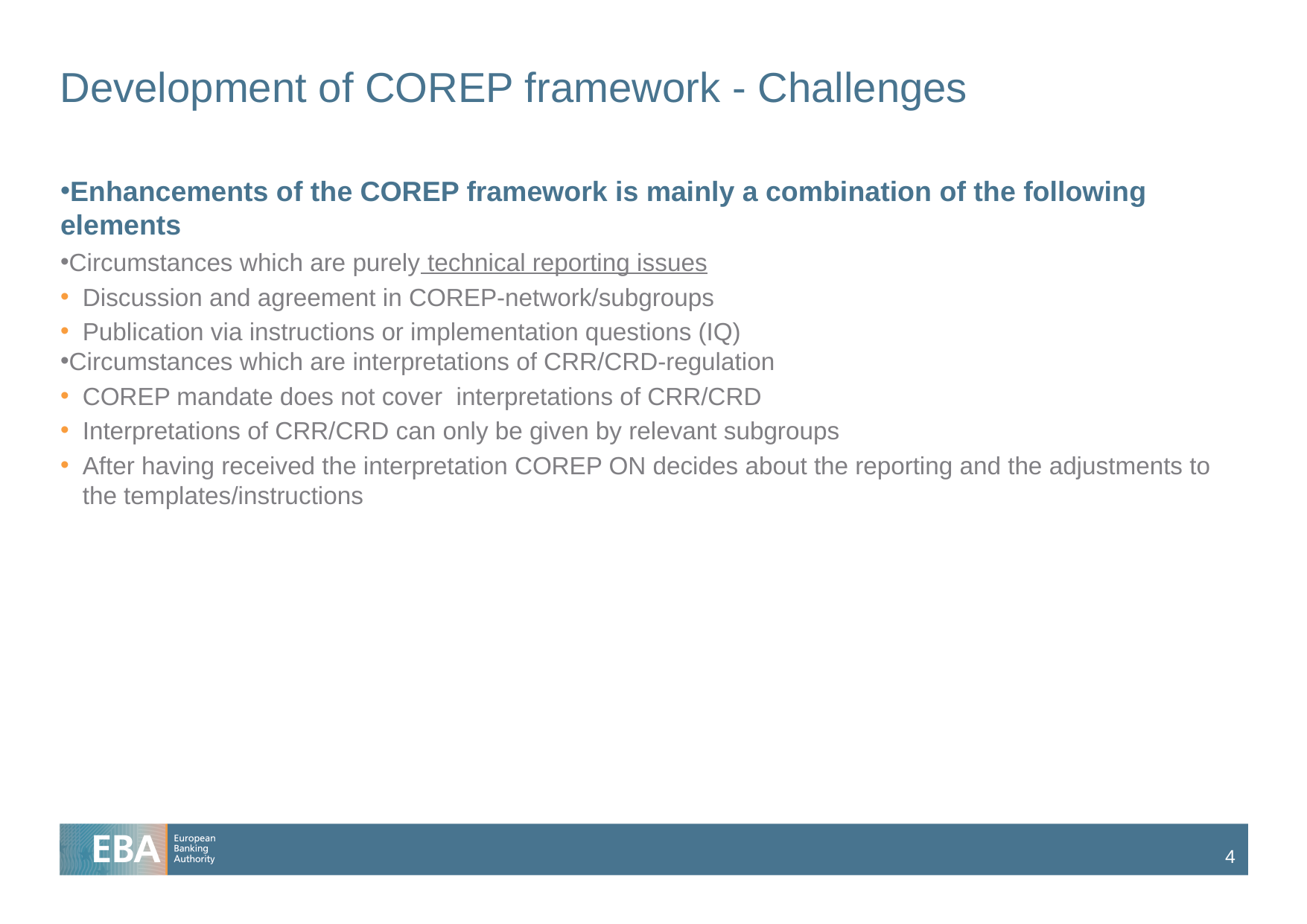

# Development of COREP framework - Challenges
Enhancements of the COREP framework is mainly a combination of the following elements
Circumstances which are purely technical reporting issues
Discussion and agreement in COREP-network/subgroups
Publication via instructions or implementation questions (IQ)
Circumstances which are interpretations of CRR/CRD-regulation
COREP mandate does not cover  interpretations of CRR/CRD
Interpretations of CRR/CRD can only be given by relevant subgroups
After having received the interpretation COREP ON decides about the reporting and the adjustments to the templates/instructions